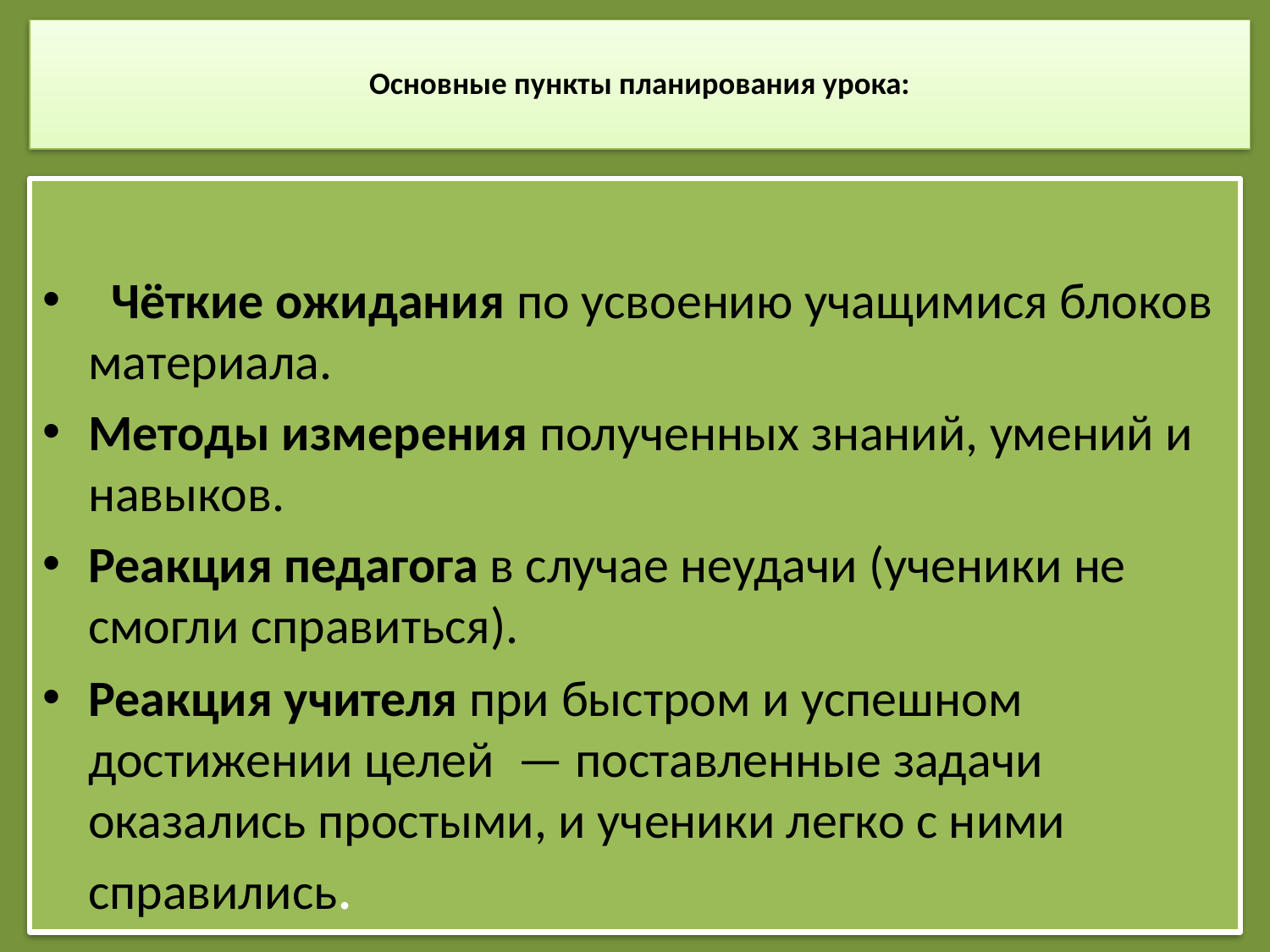

# Основные пункты планирования урока:

  Чёткие ожидания по усвоению учащимися блоков материала.
Методы измерения полученных знаний, умений и навыков.
Реакция педагога в случае неудачи (ученики не смогли справиться).
Реакция учителя при быстром и успешном достижении целей  — поставленные задачи оказались простыми, и ученики легко с ними справились.